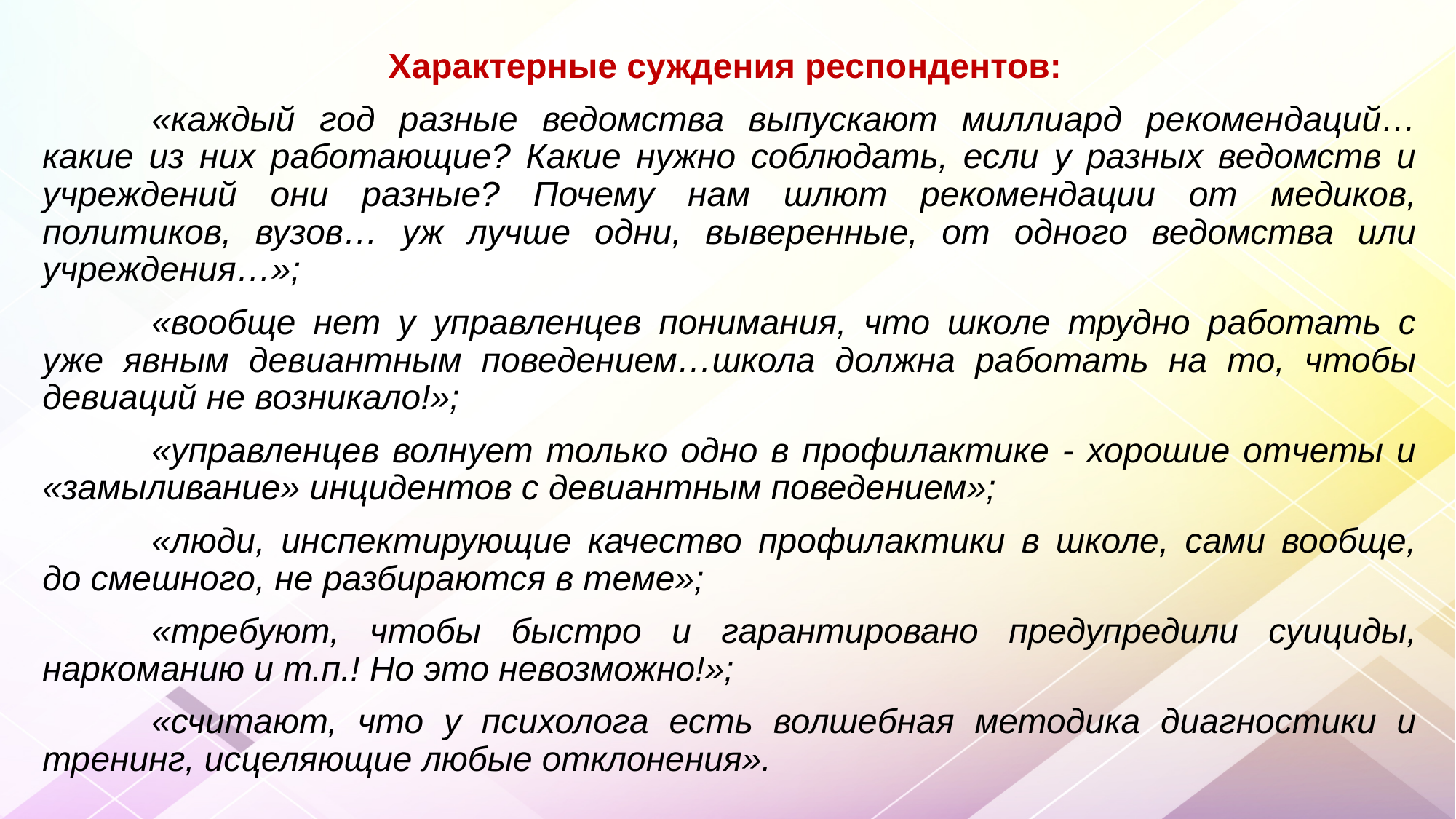

Характерные суждения респондентов:
	«каждый год разные ведомства выпускают миллиард рекомендаций…какие из них работающие? Какие нужно соблюдать, если у разных ведомств и учреждений они разные? Почему нам шлют рекомендации от медиков, политиков, вузов… уж лучше одни, выверенные, от одного ведомства или учреждения…»;
	«вообще нет у управленцев понимания, что школе трудно работать с уже явным девиантным поведением…школа должна работать на то, чтобы девиаций не возникало!»;
	«управленцев волнует только одно в профилактике - хорошие отчеты и «замыливание» инцидентов с девиантным поведением»;
	«люди, инспектирующие качество профилактики в школе, сами вообще, до смешного, не разбираются в теме»;
	«требуют, чтобы быстро и гарантировано предупредили суициды, наркоманию и т.п.! Но это невозможно!»;
	«считают, что у психолога есть волшебная методика диагностики и тренинг, исцеляющие любые отклонения».